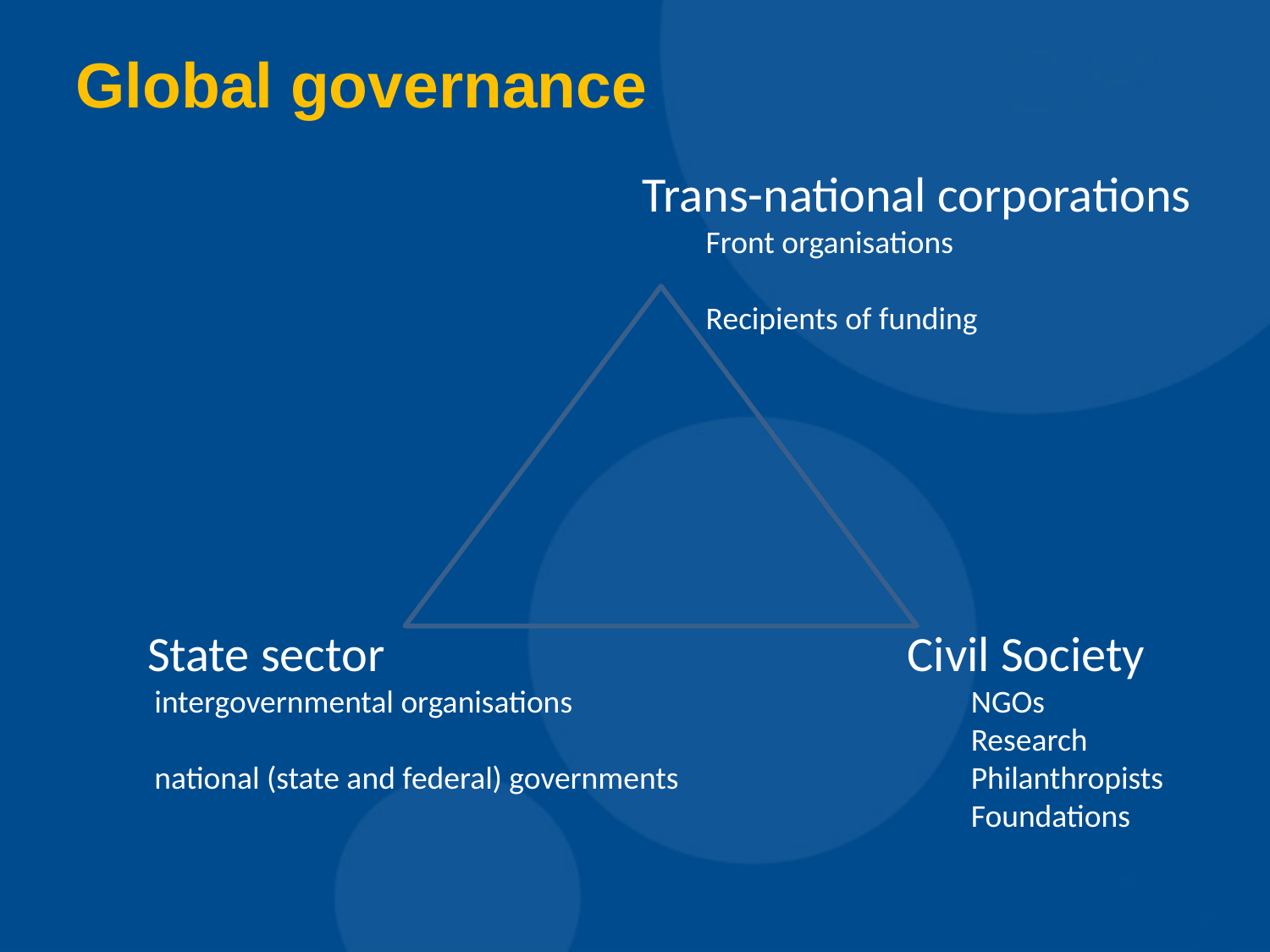

# Global governance
Trans-national corporations
Front organisations

Recipients of funding

State sector
 intergovernmental organisations

 national (state and federal) governments

Civil Society
NGOs
Research
Philanthropists
Foundations